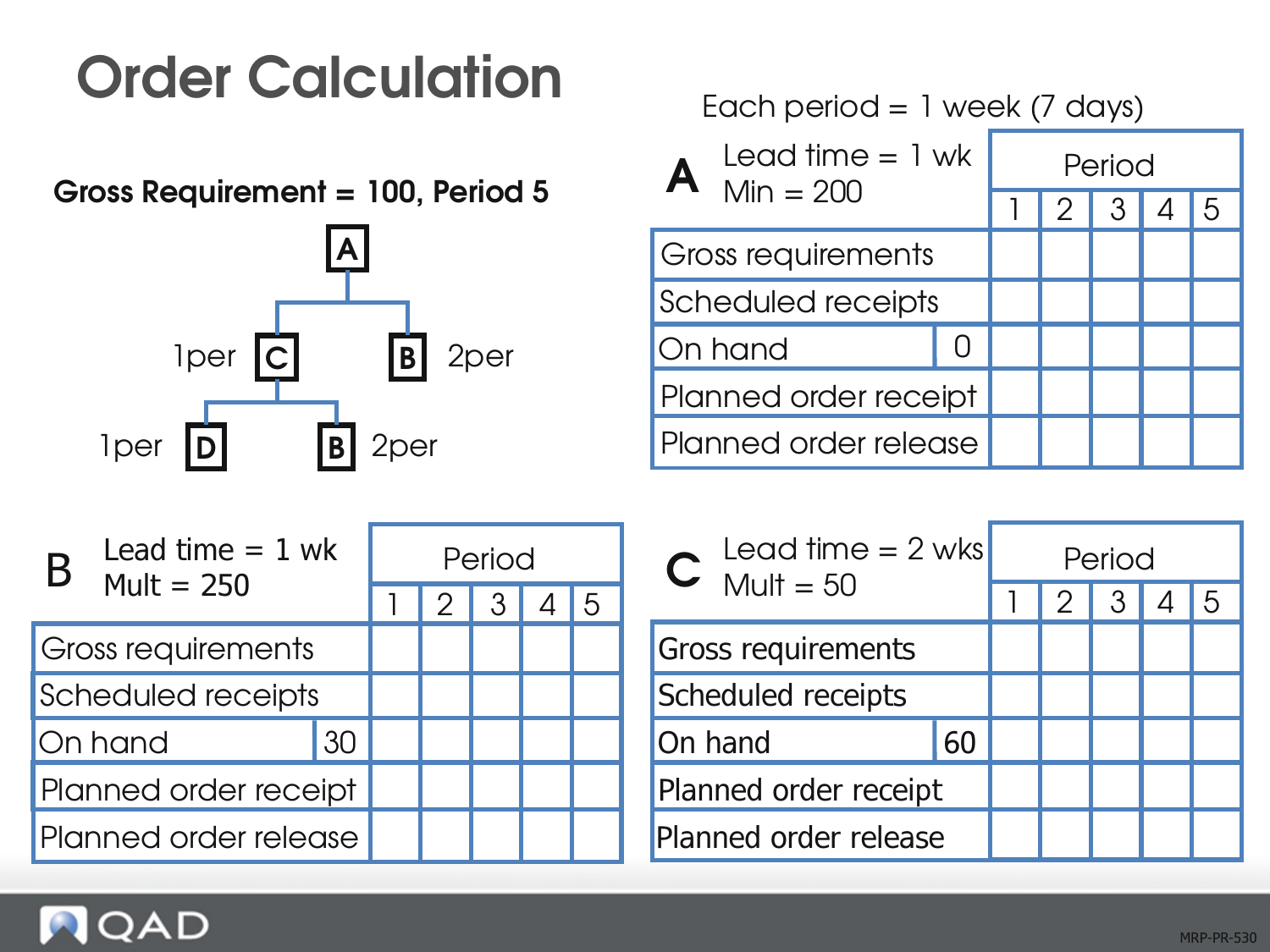

# Order Calculation
Each period = 1 week (7 days)

Lead time = 1 wk
Min = 200
Period
A
Gross Requirement = 100, Period 5
1
2
3
4
5

A
1per
2per
C
B
1per
2per
D
B

Gross requirements

Scheduled receipts
0

On hand

Planned order receipt
Planned order release

Lead time = 2 wks
Mult = 50
Lead time = 1 wk
Mult = 250
Period
Period
C
B
1
2
3
4
5

1
2
3
4
5

Gross requirements
Gross requirements

Scheduled receipts
Scheduled receipts

On hand
30
On hand
60

Planned order receipt
Planned order receipt
Planned order release
Planned order release
MRP-PR-530